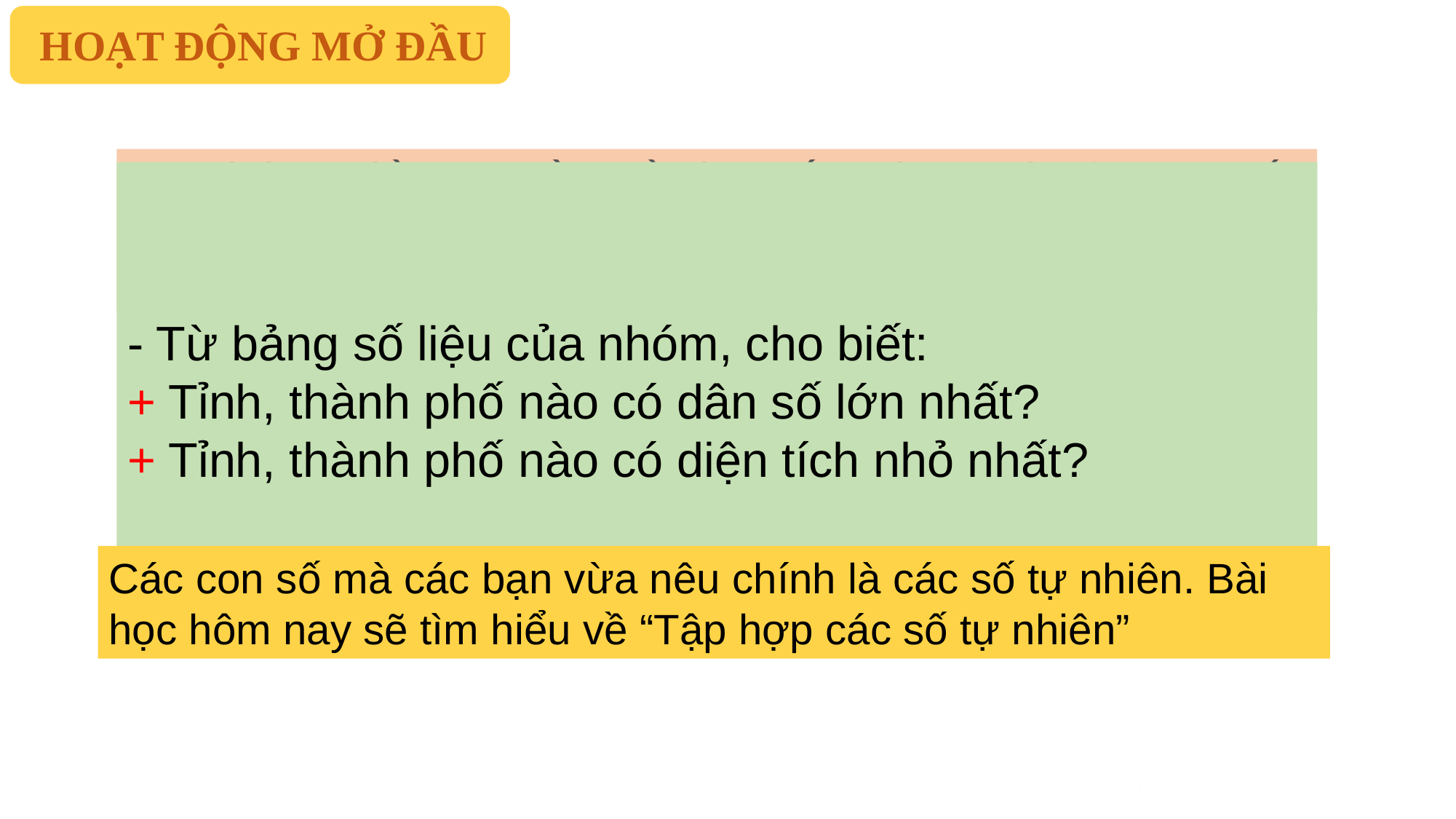

HOẠT ĐỘNG MỞ ĐẦU
- Trình bày phần sưu tầm về dân số và diện tích của một số tỉnh thành của nước ta
- Từ bảng số liệu của nhóm, cho biết:
+ Tỉnh, thành phố nào có dân số lớn nhất?
+ Tỉnh, thành phố nào có diện tích nhỏ nhất?
Các con số mà các bạn vừa nêu chính là các số tự nhiên. Bài học hôm nay sẽ tìm hiểu về “Tập hợp các số tự nhiên”